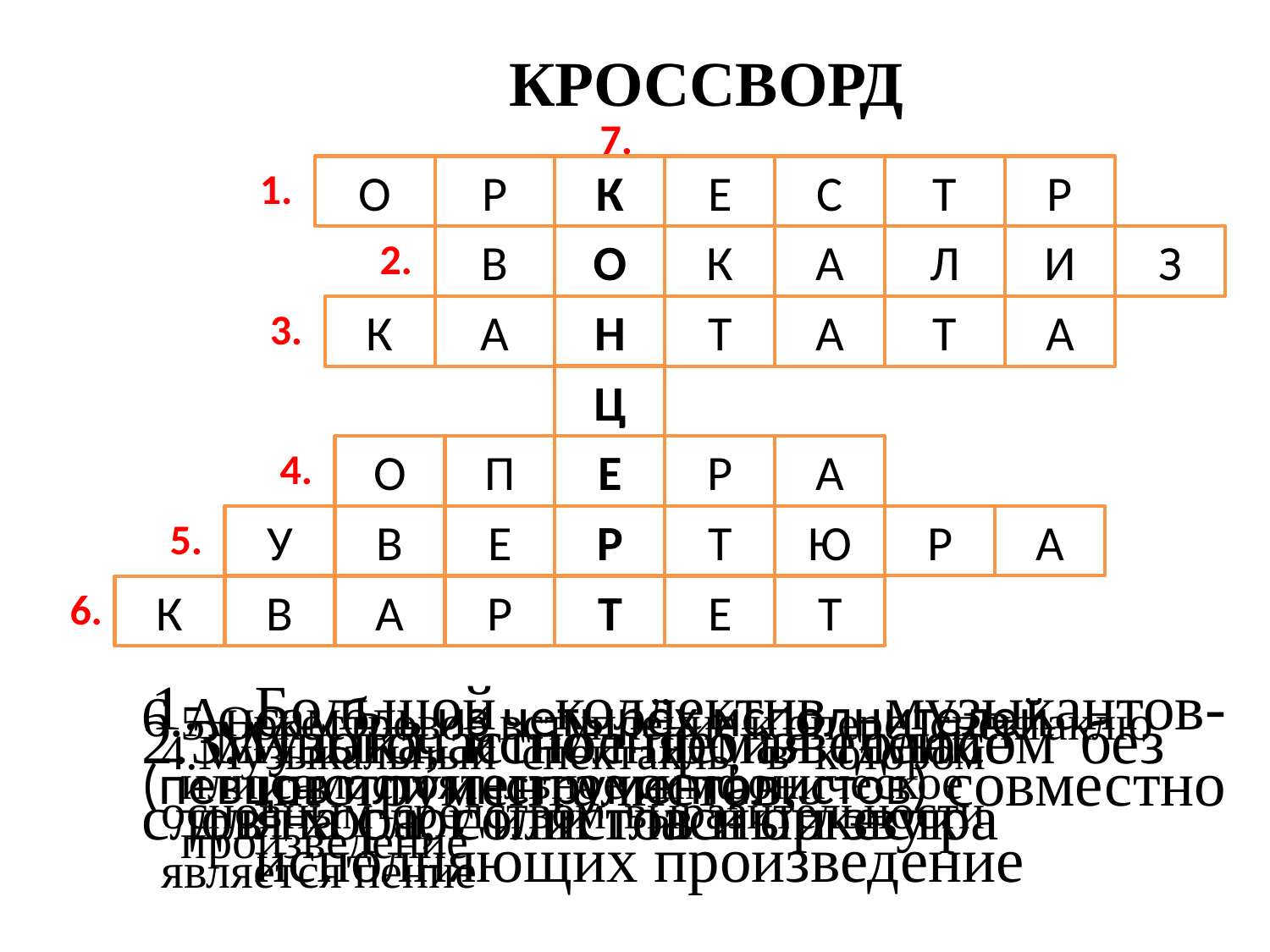

# КРОССВОРД
7.
1.
О
Р
К
Е
С
Т
Р
2.
В
О
К
А
Л
И
З
3.
К
А
Н
Т
А
Т
А
Ц
4.
О
П
Е
Р
А
5.
У
В
Е
Р
Т
Ю
Р
А
6.
К
В
А
Р
Т
Е
Т

Большой коллектив музыкантов-инструменталистов, совместно исполняющих произведение
6.Ансамбль из четырёх исполнителей (певцов или инструменталистов)
5.Оркестровое вступление к опере, спектаклю или самостоятельное симфоническое произведение
2. Музыка, исполняемая голосом без слов на слог или гласный звук
3.Многочастное произведение для хора, солистов и оркестра
4.Музыкальный спектакль, в котором основным средством выразительности является пение